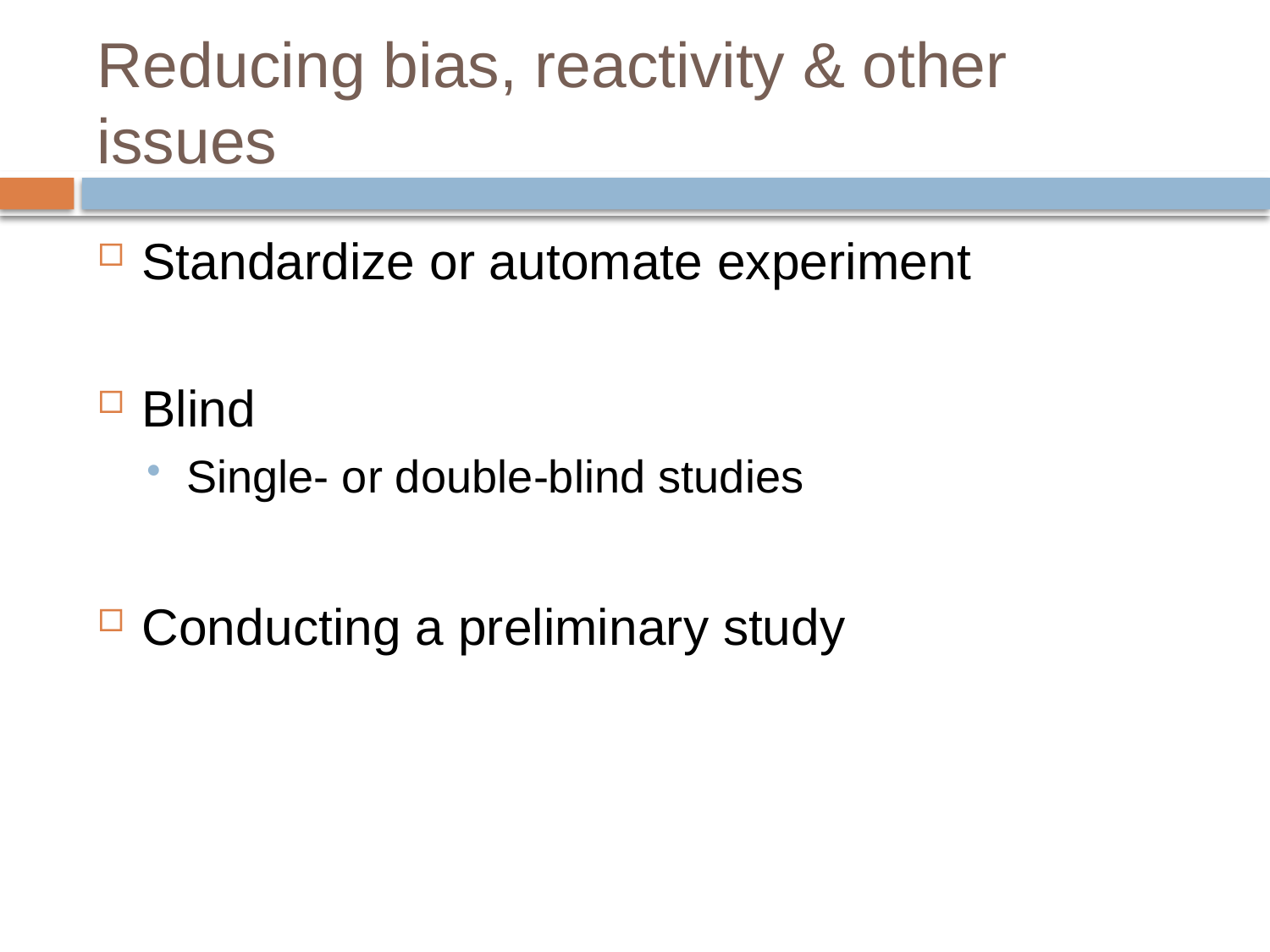

# Reducing bias, reactivity & other issues
Standardize or automate experiment

Blind
Single- or double-blind studies

Conducting a preliminary study